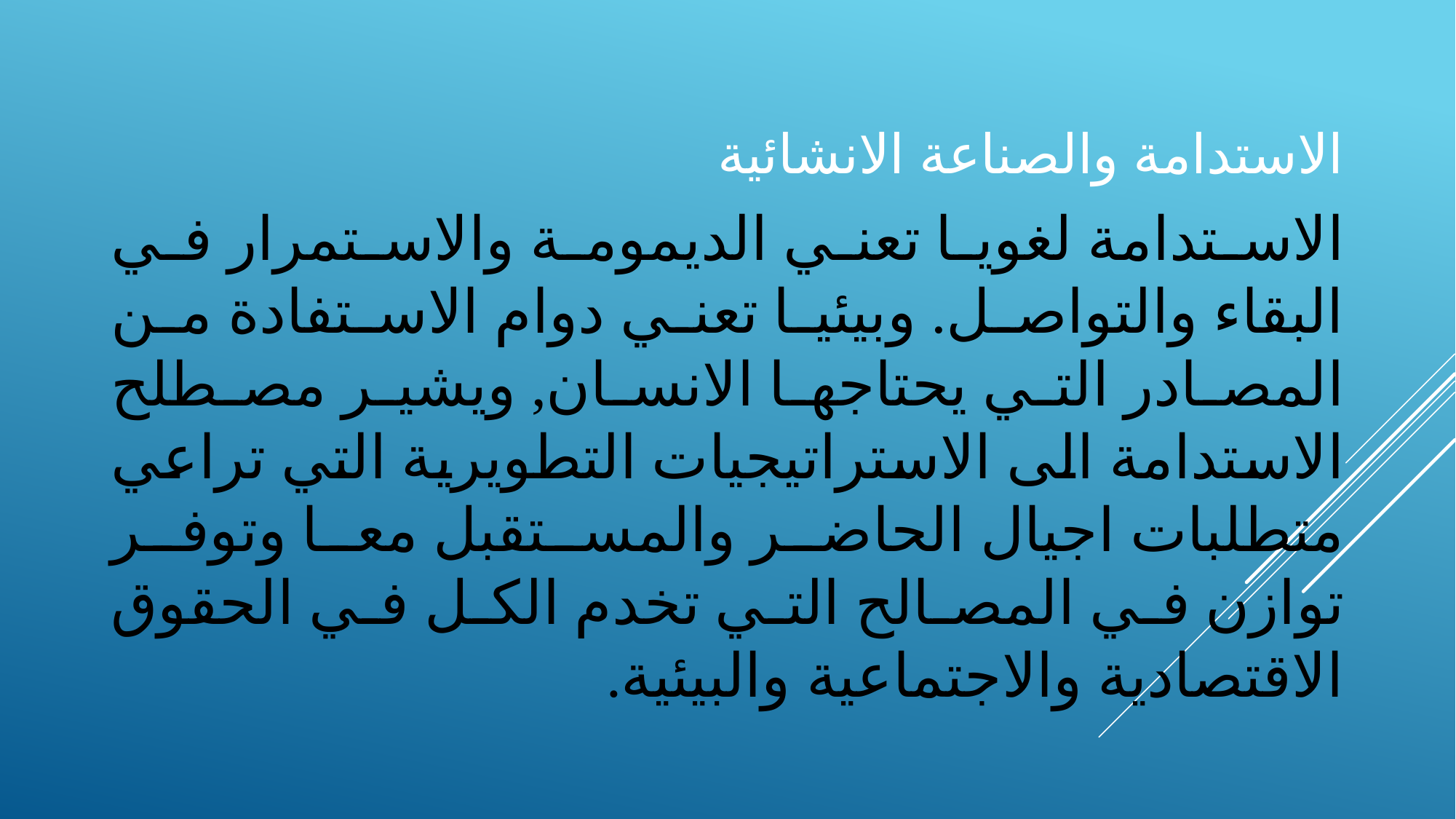

# الاستدامة والصناعة الانشائية
الاستدامة لغويا تعني الديمومة والاستمرار في البقاء والتواصل. وبيئيا تعني دوام الاستفادة من المصادر التي يحتاجها الانسان, ويشير مصطلح الاستدامة الى الاستراتيجيات التطويرية التي تراعي متطلبات اجيال الحاضر والمستقبل معا وتوفر توازن في المصالح التي تخدم الكل في الحقوق الاقتصادية والاجتماعية والبيئية.